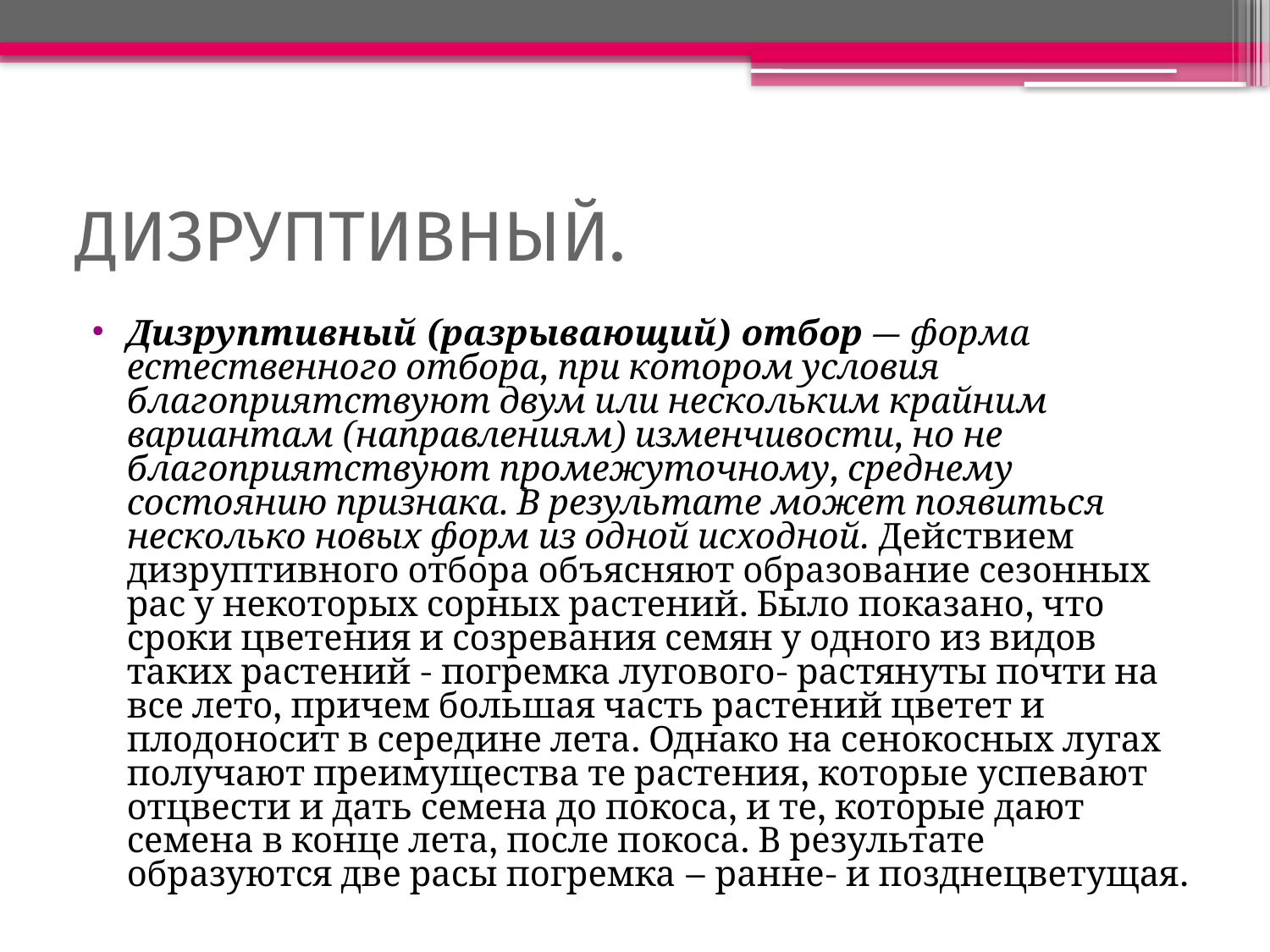

# ДИЗРУПТИВНЫЙ.
Дизруптивный (разрывающий) отбор — форма естественного отбора, при котором условия благоприятствуют двум или нескольким крайним вариантам (направлениям) изменчивости, но не благоприятствуют промежуточному, среднему состоянию признака. В результате может появиться несколько новых форм из одной исходной. Действием дизруптивного отбора объясняют образование сезонных рас у некоторых сорных растений. Было показано, что сроки цветения и созревания семян у одного из видов таких растений - погремка лугового- растянуты почти на все лето, причем большая часть растений цветет и плодоносит в середине лета. Однако на сенокосных лугах получают преимущества те растения, которые успевают отцвести и дать семена до покоса, и те, которые дают семена в конце лета, после покоса. В результате образуются две расы погремка – ранне- и позднецветущая.